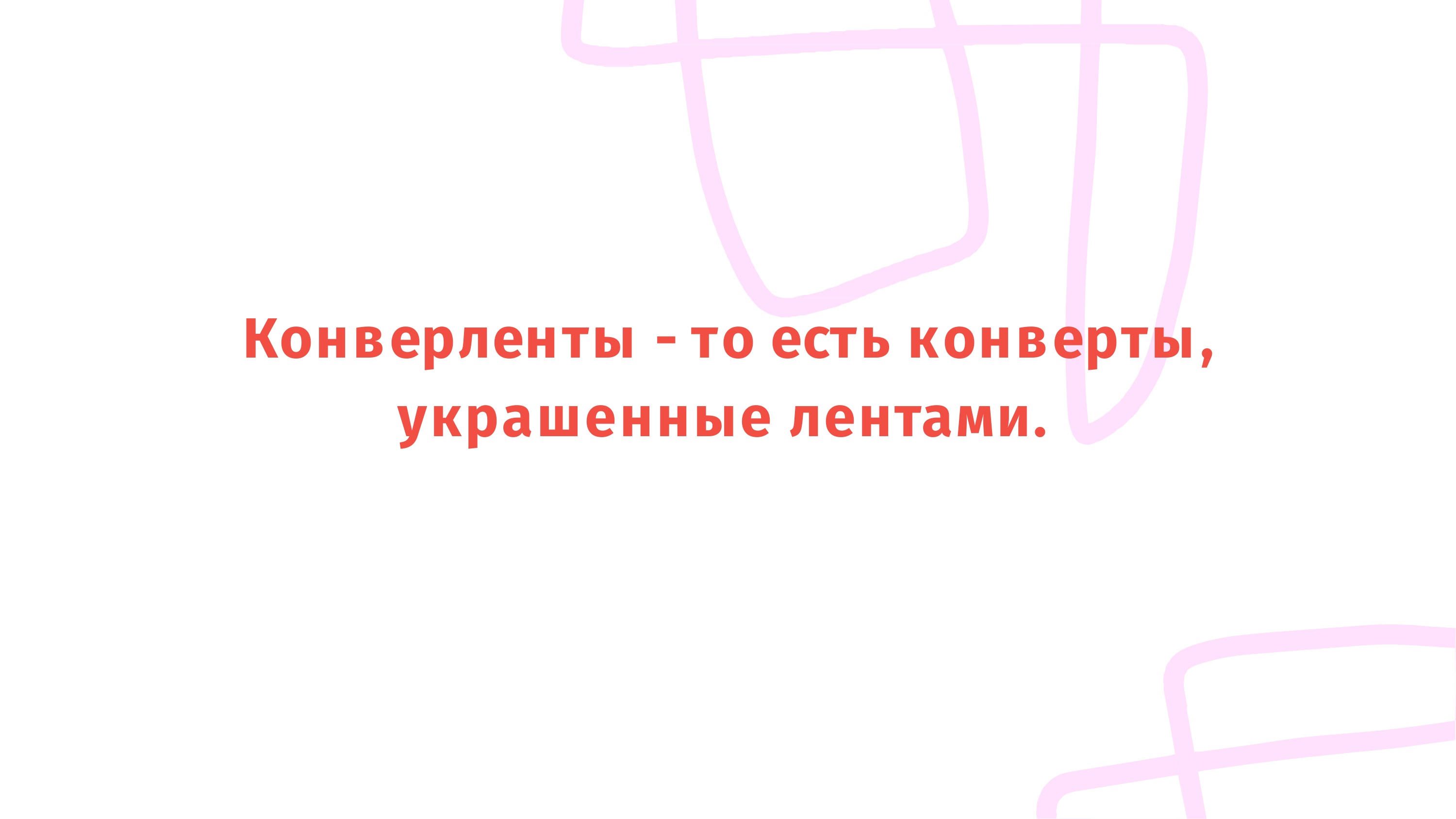

# Конверленты - то есть конверты,  украшенные лентами.